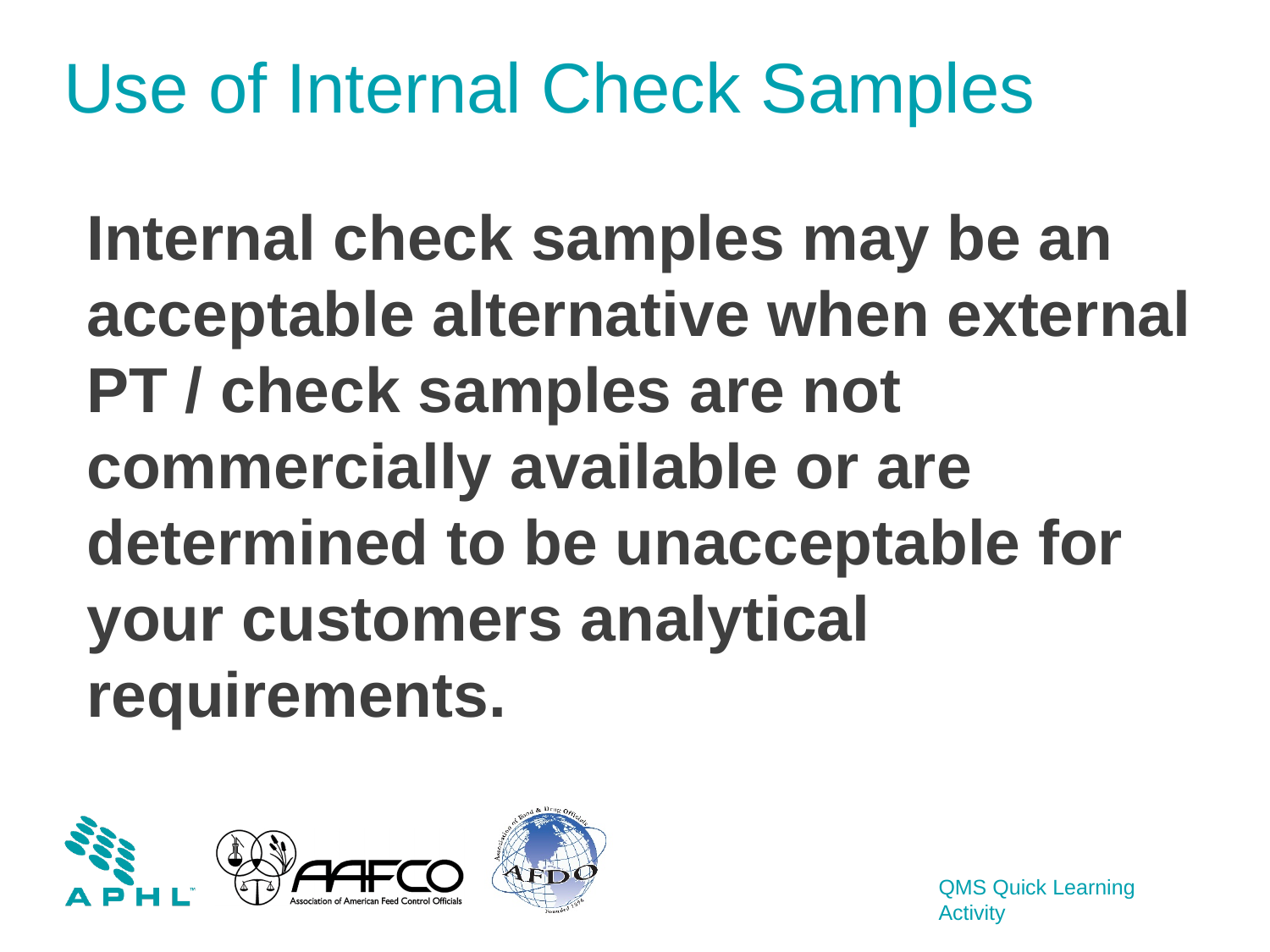

# Use of Internal Check Samples
Internal check samples may be an acceptable alternative when external PT / check samples are not commercially available or are determined to be unacceptable for your customers analytical requirements.